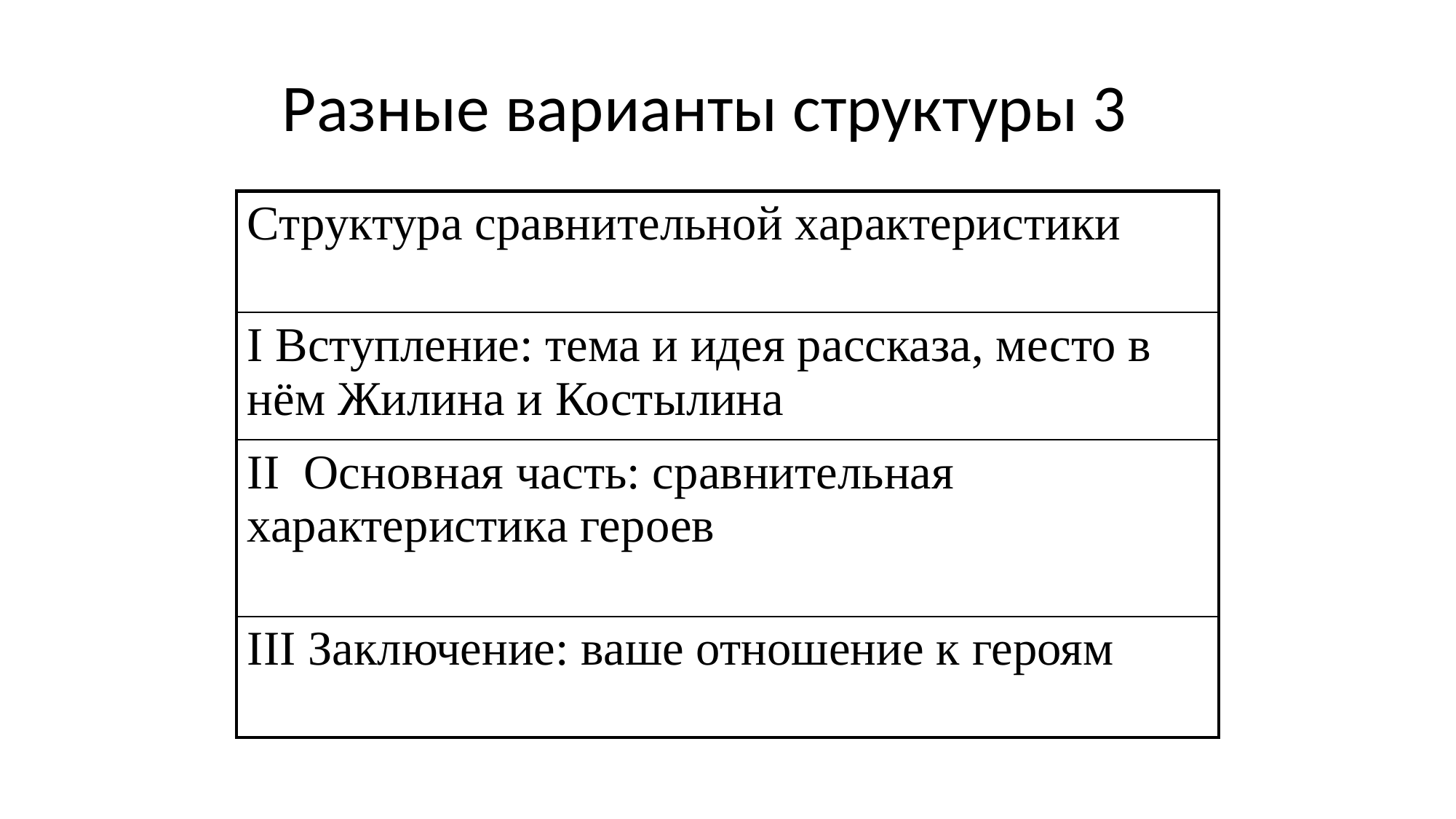

# Разные варианты структуры 3
| Структура сравнительной характеристики |
| --- |
| I Вступление: тема и идея рассказа, место в нём Жилина и Костылина |
| II Основная часть: сравнительная характеристика героев |
| III Заключение: ваше отношение к героям |